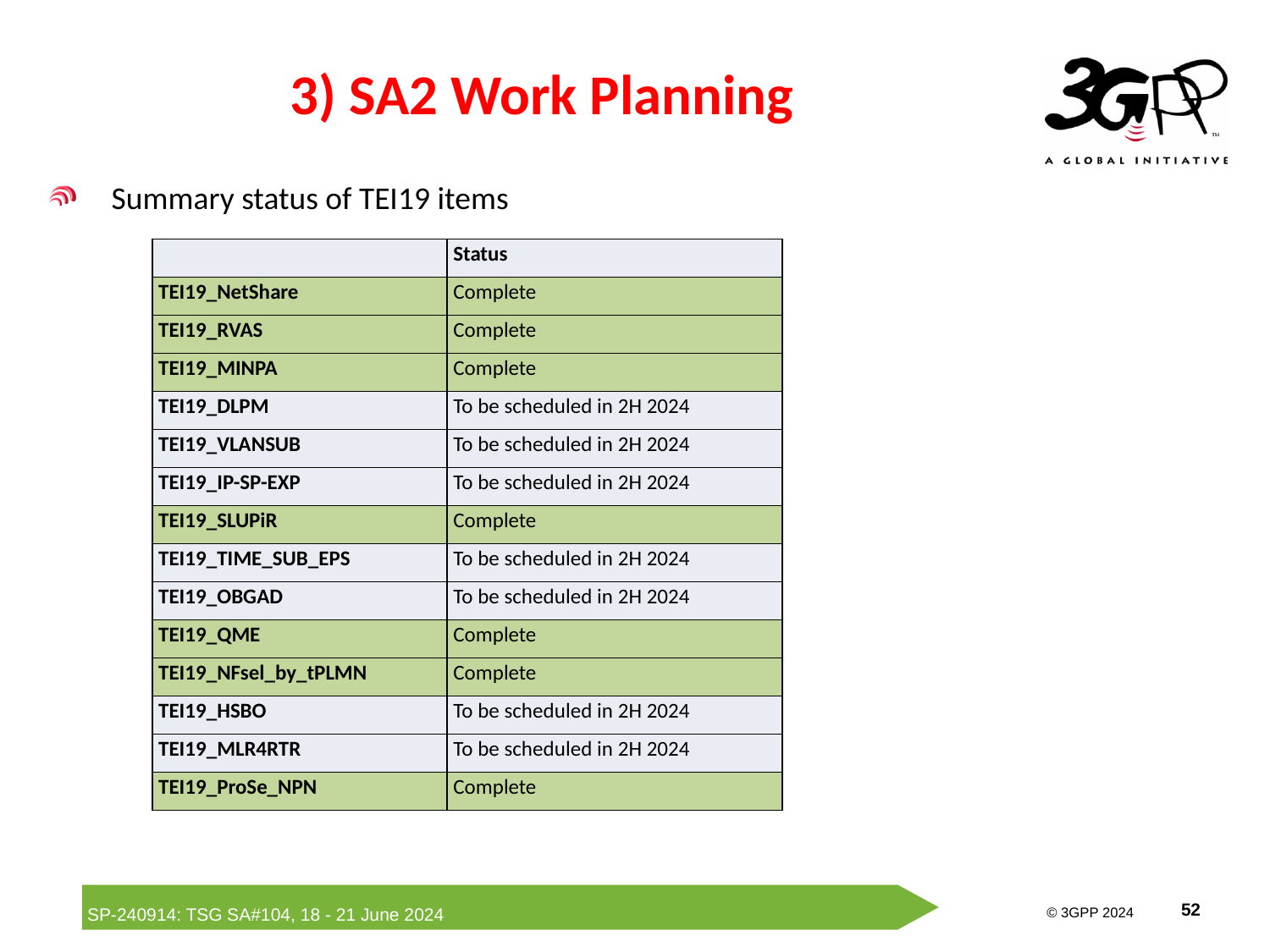

# 3) SA2 Work Planning
Summary status of TEI19 items
|  | Status |
| --- | --- |
| TEI19\_NetShare | Complete |
| TEI19\_RVAS | Complete |
| TEI19\_MINPA | Complete |
| TEI19\_DLPM | To be scheduled in 2H 2024 |
| TEI19\_VLANSUB | To be scheduled in 2H 2024 |
| TEI19\_IP-SP-EXP | To be scheduled in 2H 2024 |
| TEI19\_SLUPiR | Complete |
| TEI19\_TIME\_SUB\_EPS | To be scheduled in 2H 2024 |
| TEI19\_OBGAD | To be scheduled in 2H 2024 |
| TEI19\_QME | Complete |
| TEI19\_NFsel\_by\_tPLMN | Complete |
| TEI19\_HSBO | To be scheduled in 2H 2024 |
| TEI19\_MLR4RTR | To be scheduled in 2H 2024 |
| TEI19\_ProSe\_NPN | Complete |